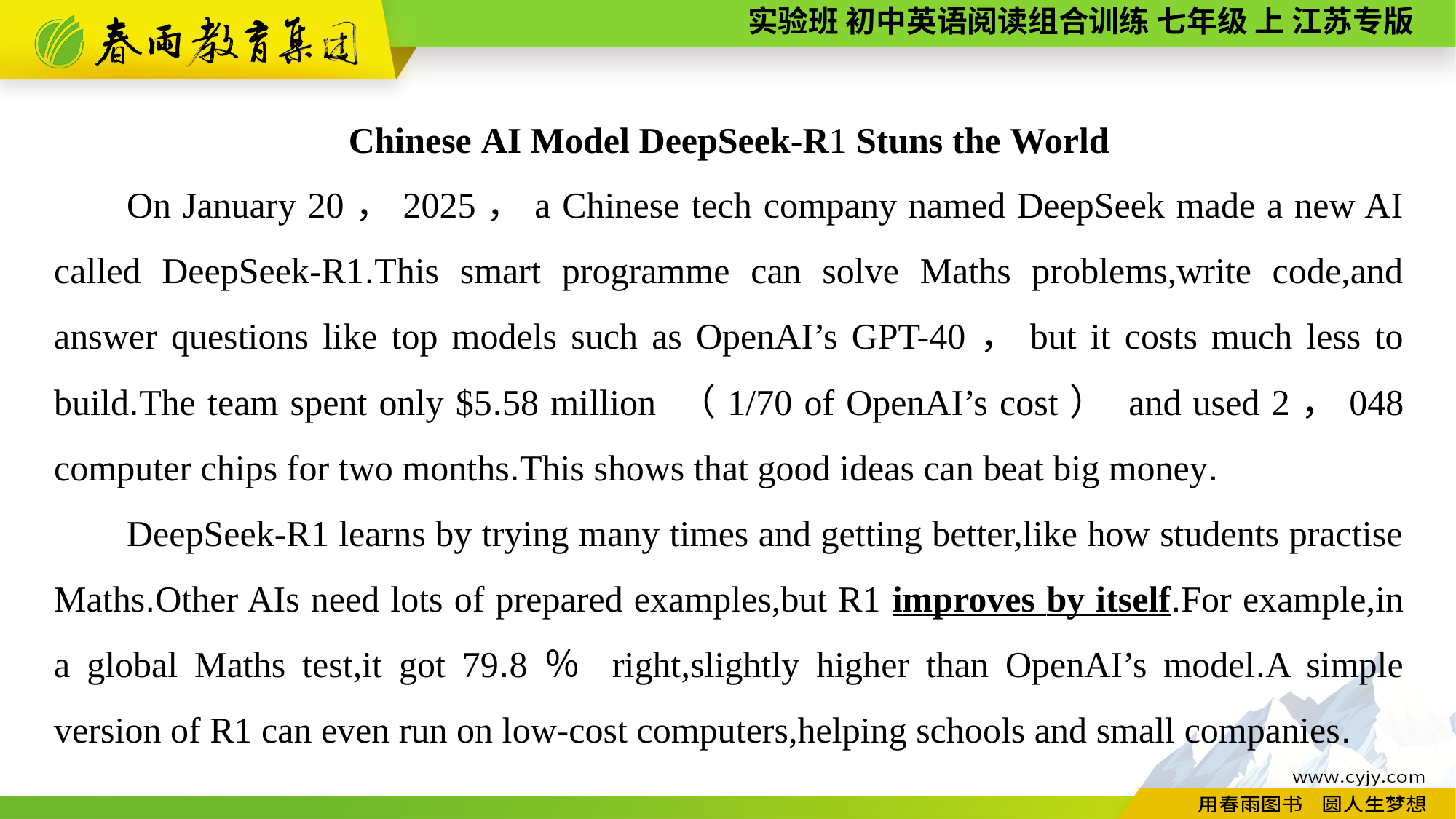

Chinese AI Model DeepSeek-R1 Stuns the World
On January 20，2025，a Chinese tech company named DeepSeek made a new AI called DeepSeek-R1.This smart programme can solve Maths problems,write code,and answer questions like top models such as OpenAI’s GPT-40，but it costs much less to build.The team spent only $5.58 million （1/70 of OpenAI’s cost） and used 2，048 computer chips for two months.This shows that good ideas can beat big money.
DeepSeek-R1 learns by trying many times and getting better,like how students practise Maths.Other AIs need lots of prepared examples,but R1 improves by itself.For example,in a global Maths test,it got 79.8％ right,slightly higher than OpenAI’s model.A simple version of R1 can even run on low-cost computers,helping schools and small companies.